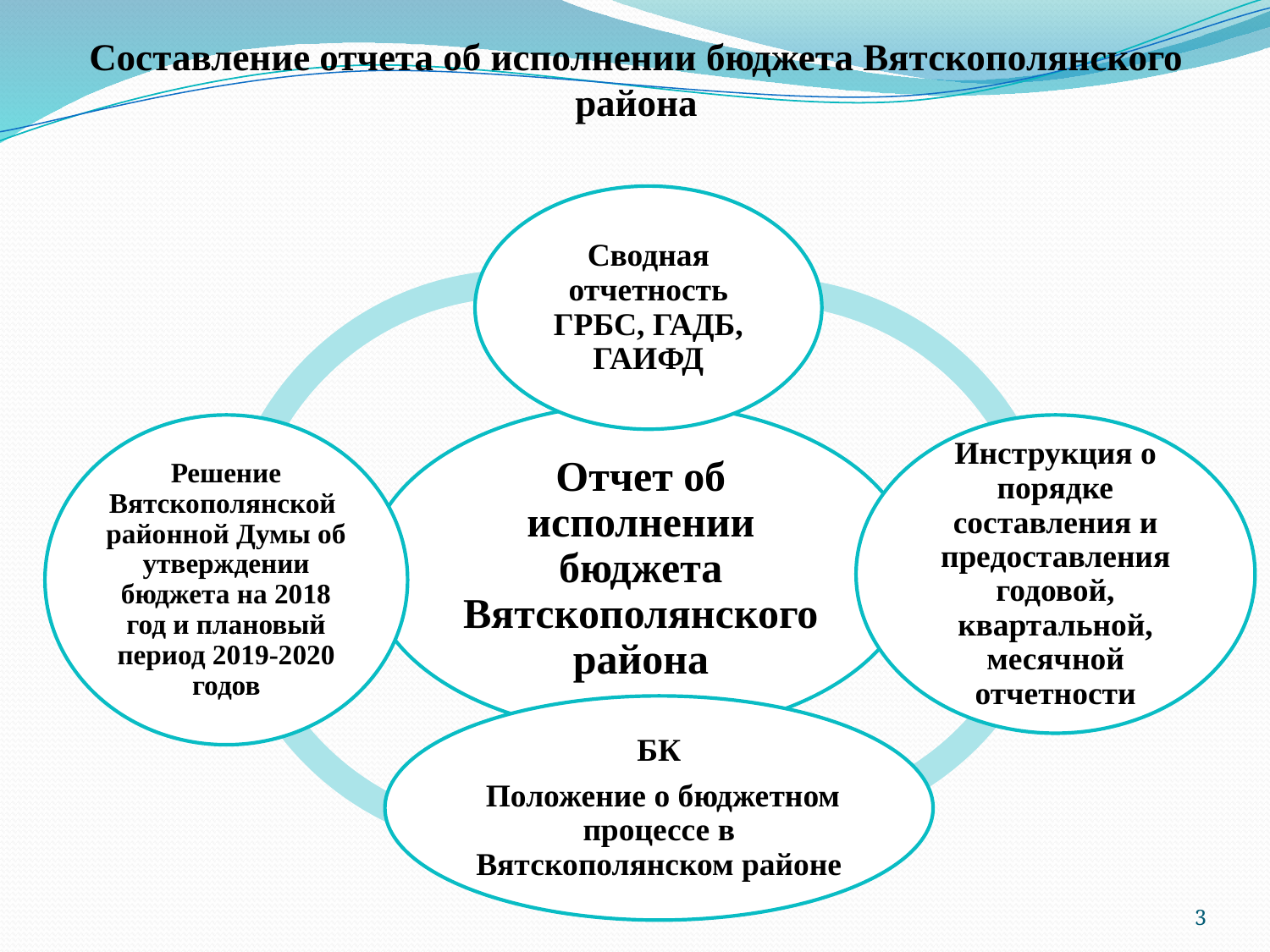

# Составление отчета об исполнении бюджета Вятскополянского района
Отчет об исполнении бюджета Вятскополянского района
Сводная отчетность ГРБС, ГАДБ, ГАИФД
Инструкция о порядке составления и предоставления годовой, квартальной, месячной отчетности
БК
 Положение о бюджетном процессе в Вятскополянском районе
Решение Вятскополянской  районной Думы об утверждении бюджета на 2018 год и плановый период 2019-2020 годов
3